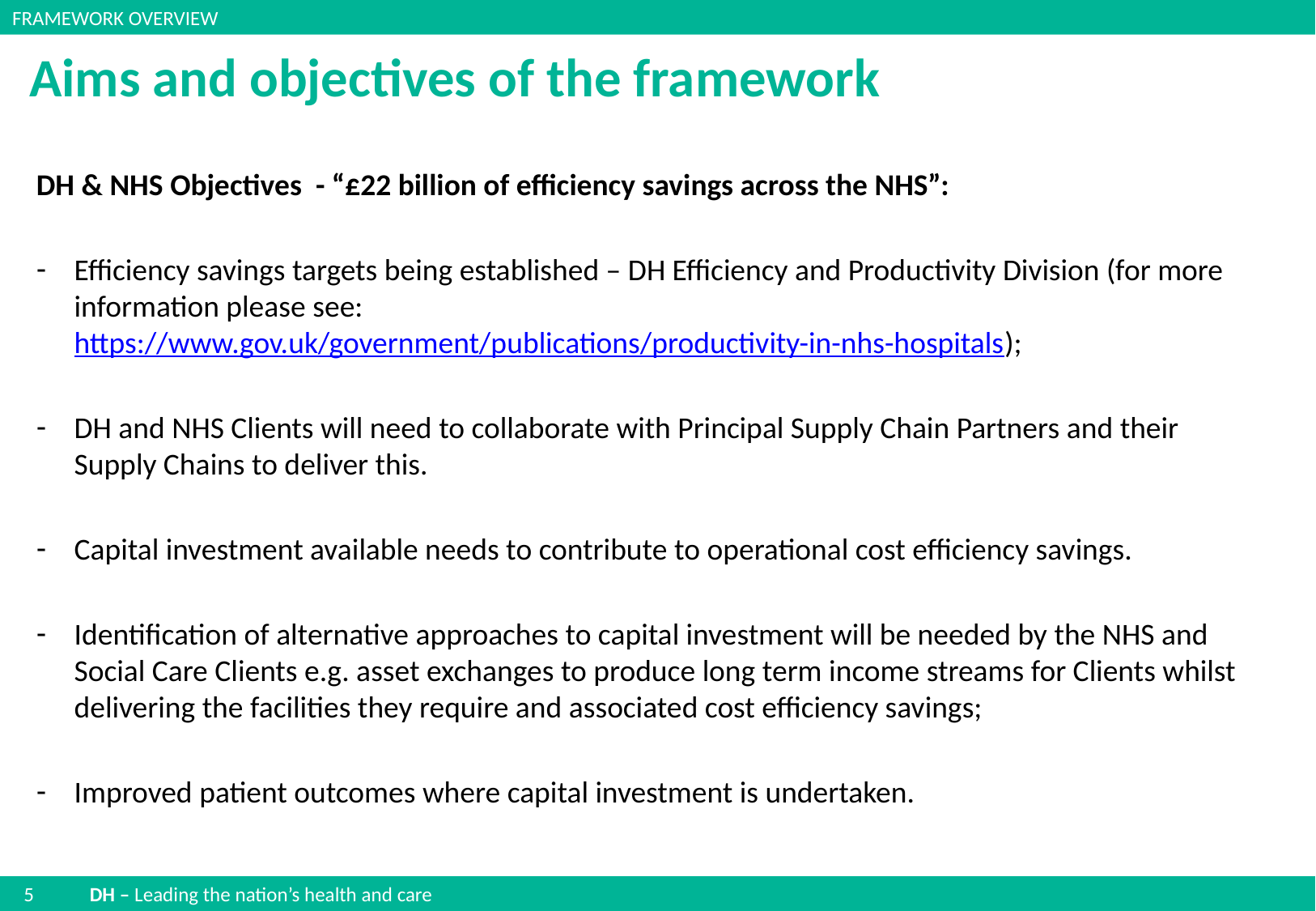

FRAMEWORK OVERVIEW
# Aims and objectives of the framework
DH & NHS Objectives  - “£22 billion of efficiency savings across the NHS”:

Efficiency savings targets being established – DH Efficiency and Productivity Division (for more information please see: https://www.gov.uk/government/publications/productivity-in-nhs-hospitals);

DH and NHS Clients will need to collaborate with Principal Supply Chain Partners and their Supply Chains to deliver this.

Capital investment available needs to contribute to operational cost efficiency savings.

Identification of alternative approaches to capital investment will be needed by the NHS and Social Care Clients e.g. asset exchanges to produce long term income streams for Clients whilst delivering the facilities they require and associated cost efficiency savings;

Improved patient outcomes where capital investment is undertaken.